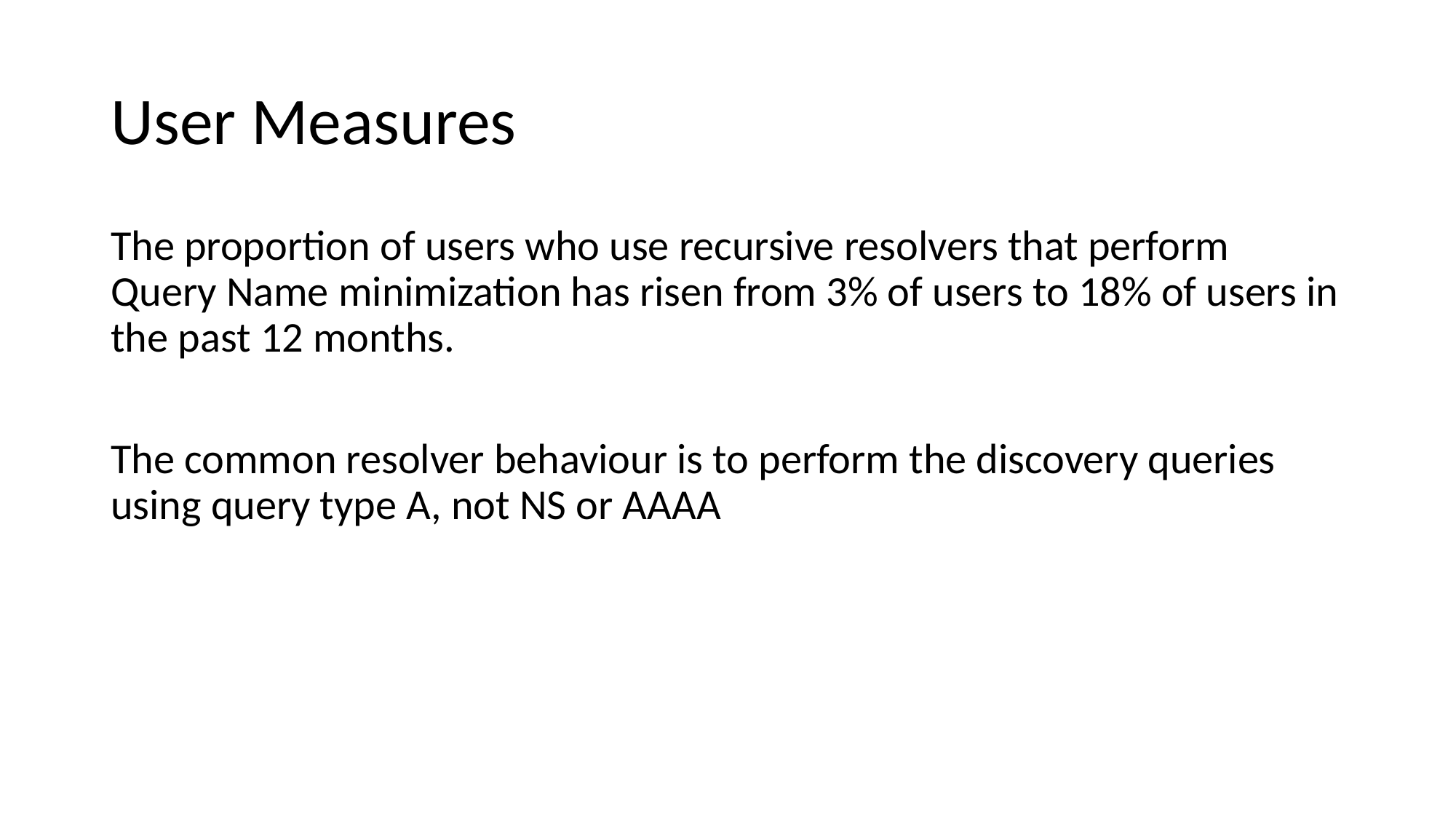

# User Measures
The proportion of users who use recursive resolvers that perform Query Name minimization has risen from 3% of users to 18% of users in the past 12 months.

The common resolver behaviour is to perform the discovery queries using query type A, not NS or AAAA